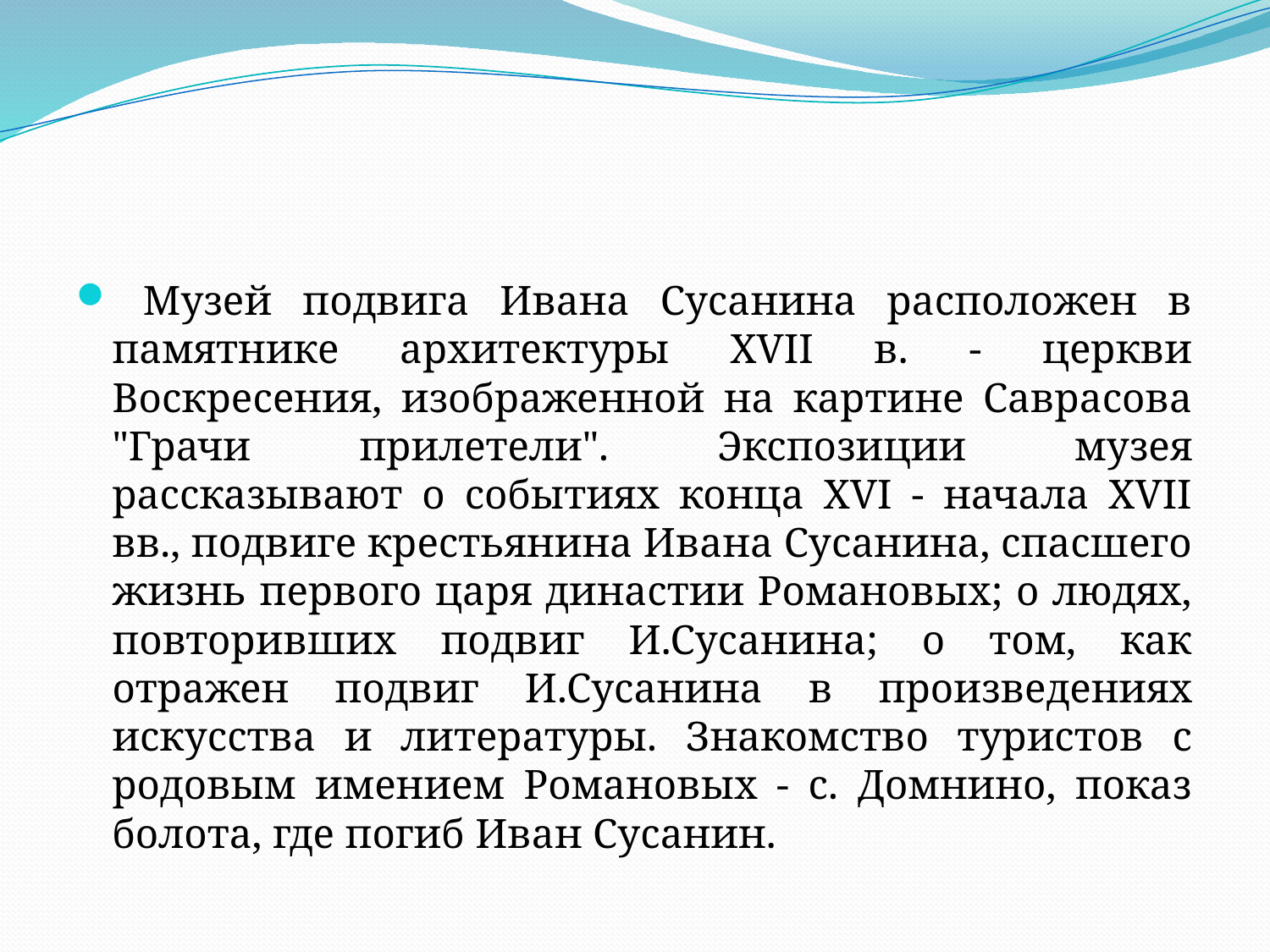

#
 Музей подвига Ивана Сусанина расположен в памятнике архитектуры XVII в. - церкви Воскресения, изображенной на картине Саврасова "Грачи прилетели". Экспозиции музея рассказывают о событиях конца XVI - начала XVII вв., подвиге крестьянина Ивана Сусанина, спасшего жизнь первого царя династии Романовых; о людях, повторивших подвиг И.Сусанина; о том, как отражен подвиг И.Сусанина в произведениях искусства и литературы. Знакомство туристов с родовым имением Романовых - с. Домнино, показ болота, где погиб Иван Сусанин.